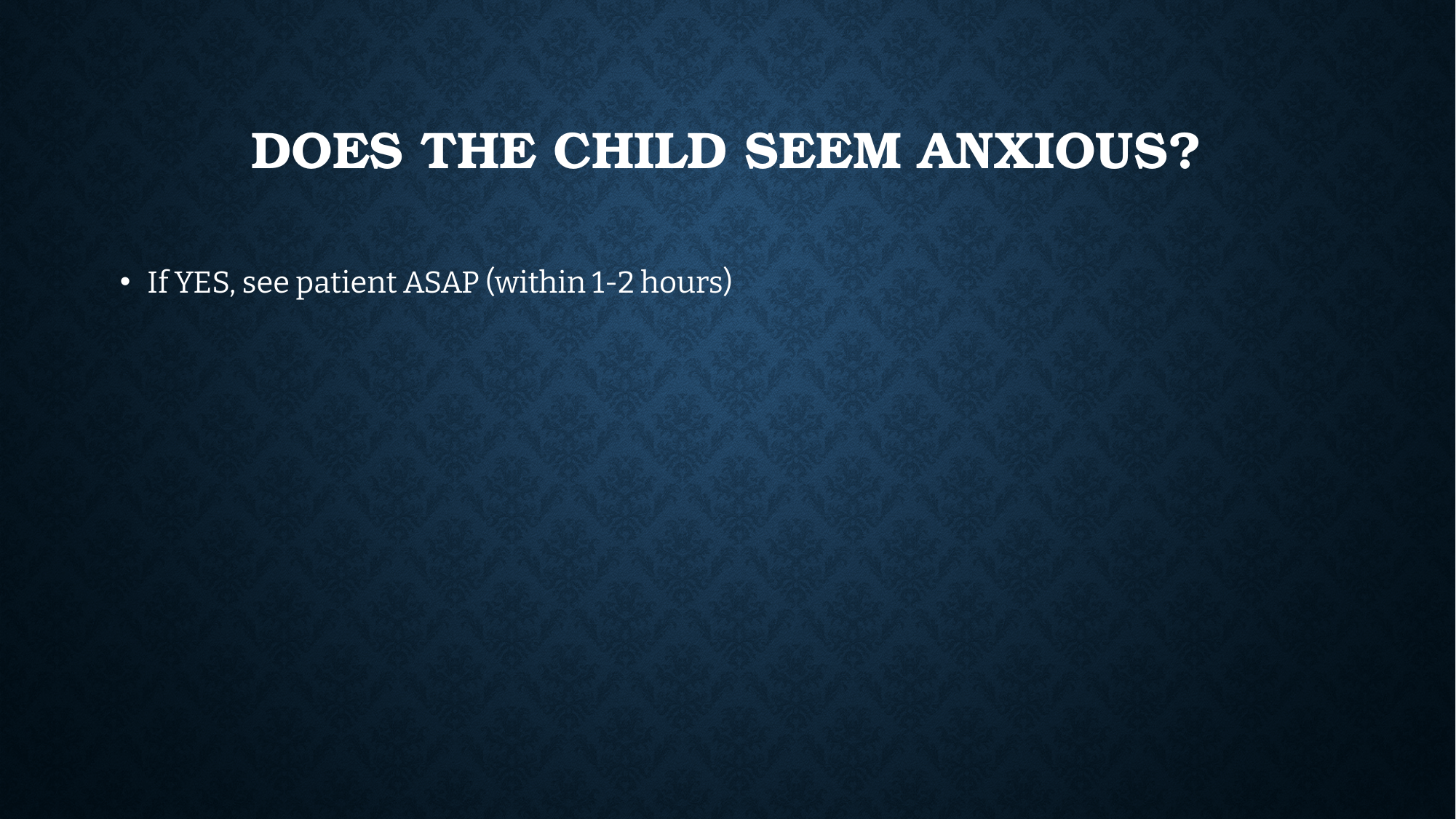

# Does the child seem anxious?
If YES, see patient ASAP (within 1-2 hours)